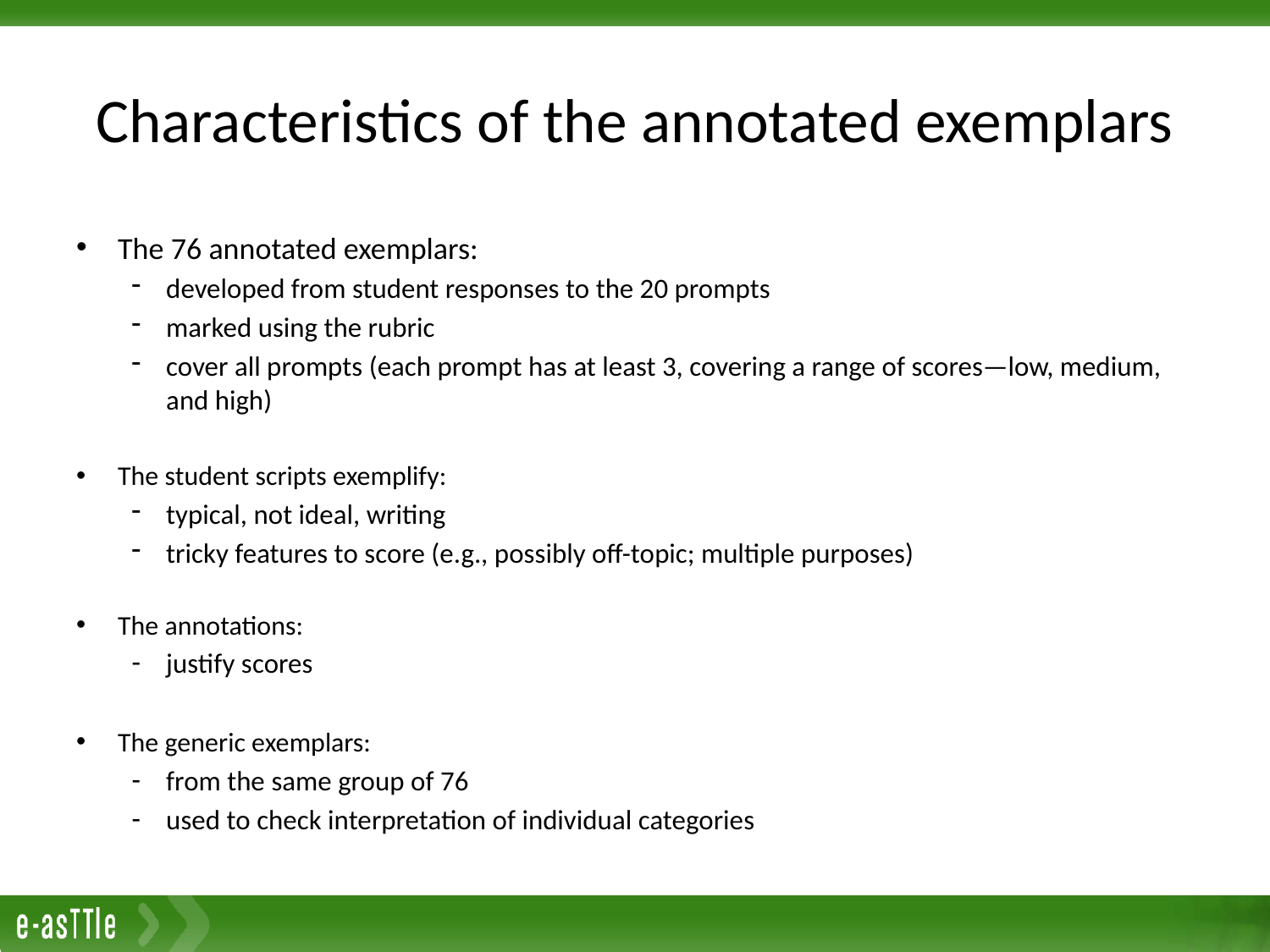

# Characteristics of the annotated exemplars
The 76 annotated exemplars:
developed from student responses to the 20 prompts
marked using the rubric
cover all prompts (each prompt has at least 3, covering a range of scores—low, medium, and high)

The student scripts exemplify:
typical, not ideal, writing
tricky features to score (e.g., possibly off-topic; multiple purposes)

The annotations:
justify scores

The generic exemplars:
from the same group of 76
used to check interpretation of individual categories